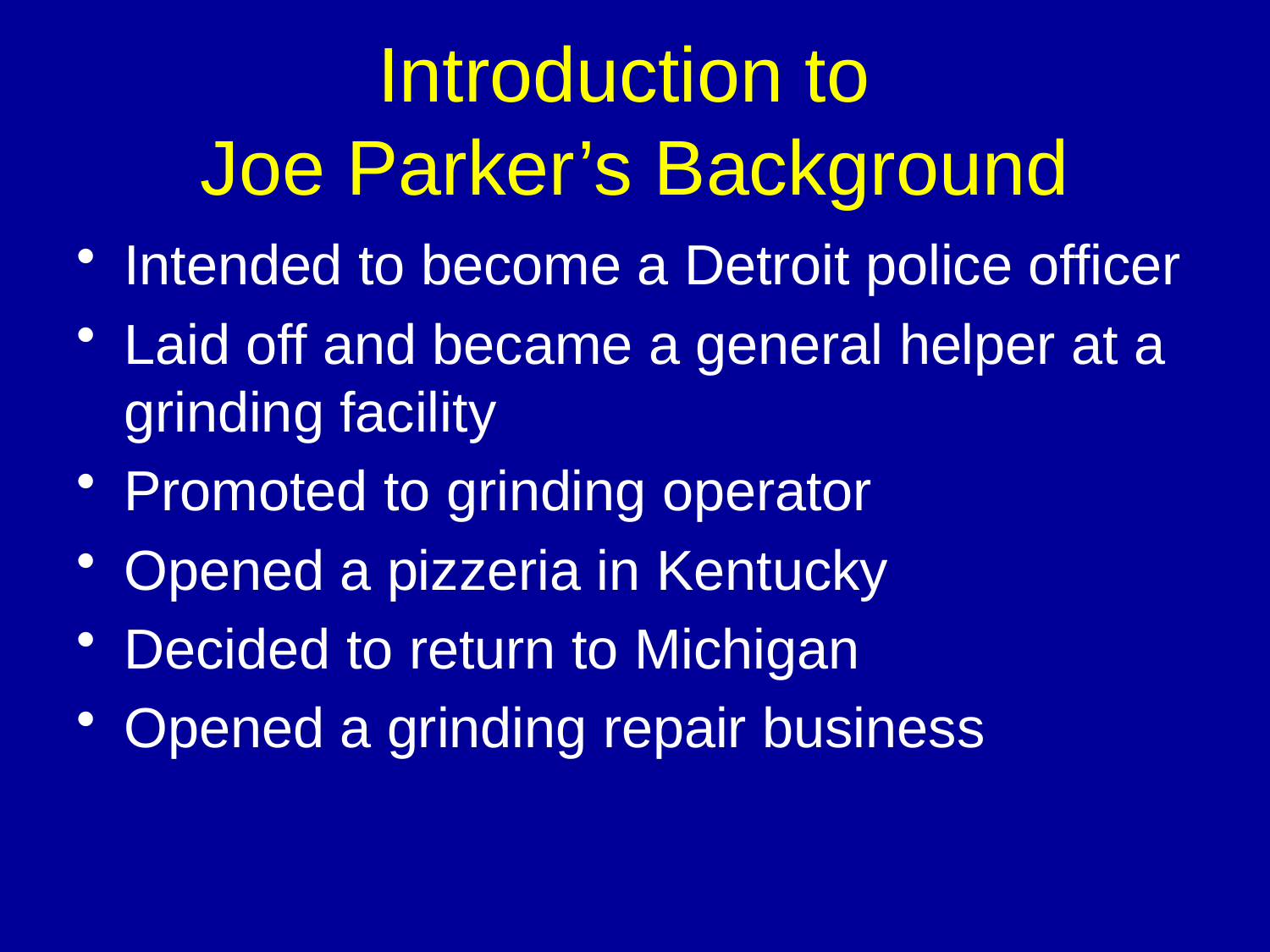

# Introduction to Joe Parker’s Background
Intended to become a Detroit police officer
Laid off and became a general helper at a grinding facility
Promoted to grinding operator
Opened a pizzeria in Kentucky
Decided to return to Michigan
Opened a grinding repair business